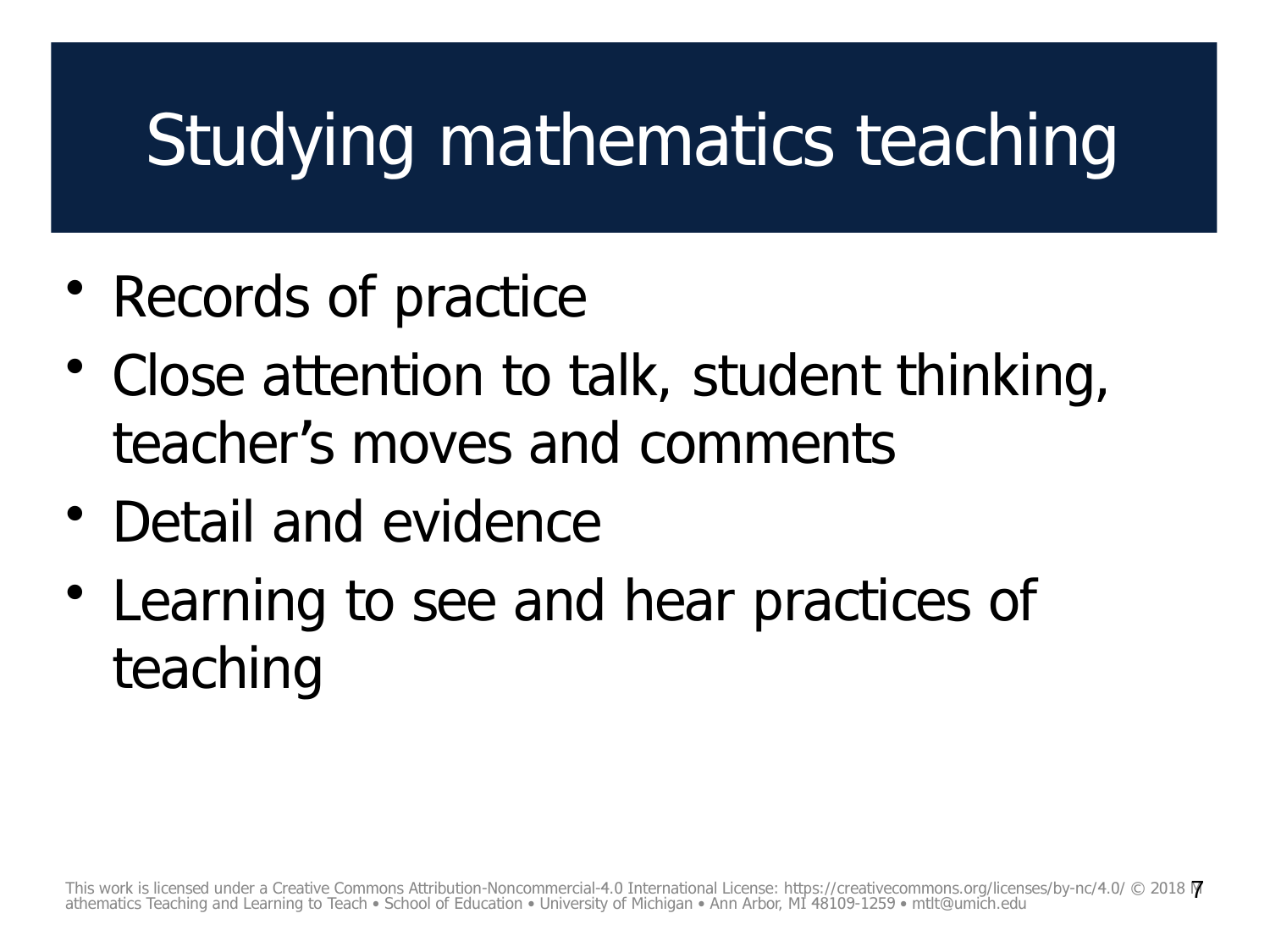

# Studying mathematics teaching
Records of practice
Close attention to talk, student thinking, teacher’s moves and comments
Detail and evidence
Learning to see and hear practices of teaching
This work is licensed under a Creative Commons Attribution-Noncommercial-4.0 International License: https://creativecommons.org/licenses/by-nc/4.0/
© 2018 Mathematics Teaching and Learning to Teach • School of Education • University of Michigan • Ann Arbor, MI 48109-1259 • mtlt@umich.edu
7